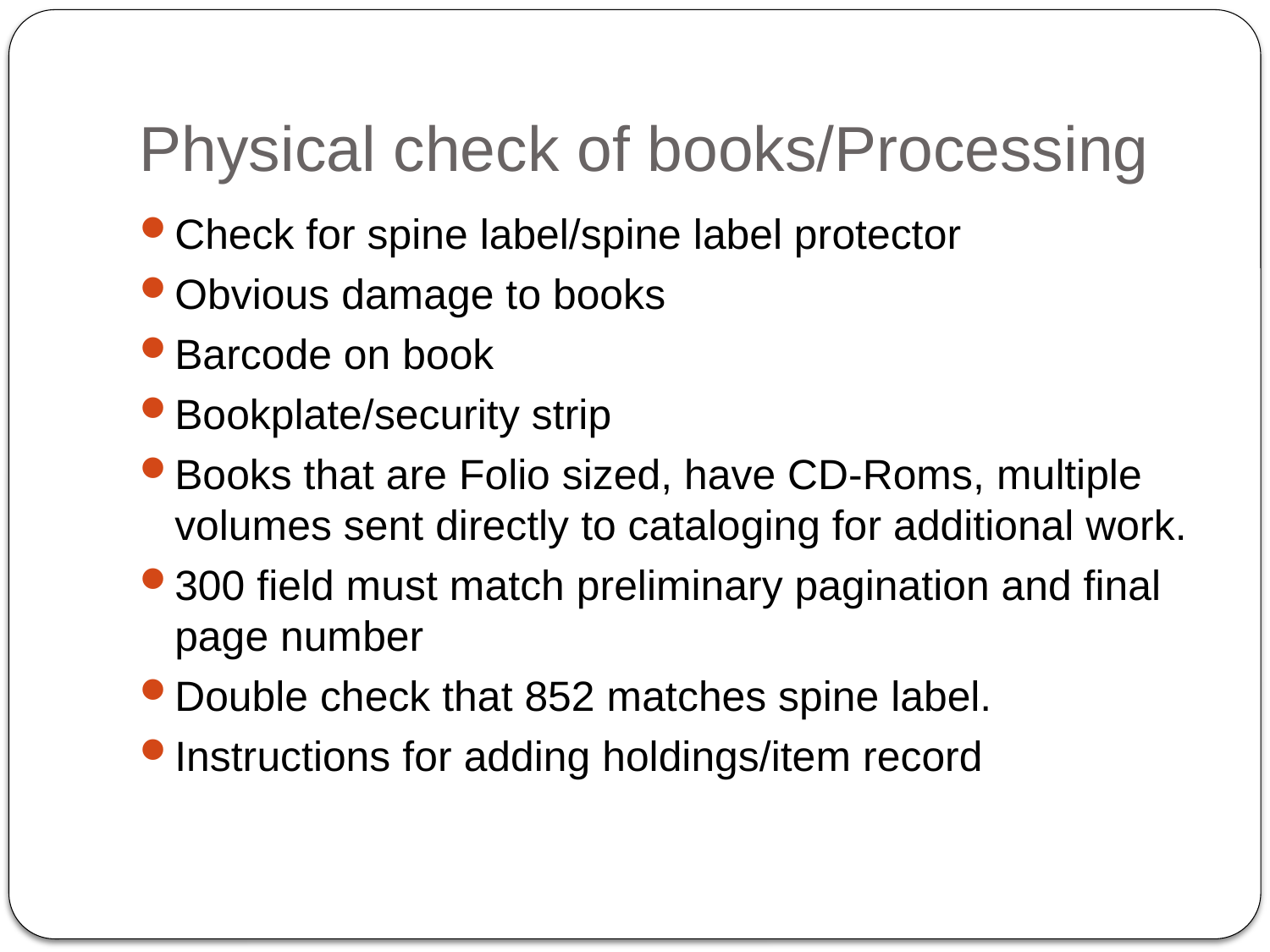

# Physical check of books/Processing
Check for spine label/spine label protector
Obvious damage to books
Barcode on book
Bookplate/security strip
Books that are Folio sized, have CD-Roms, multiple volumes sent directly to cataloging for additional work.
300 field must match preliminary pagination and final page number
Double check that 852 matches spine label.
Instructions for adding holdings/item record